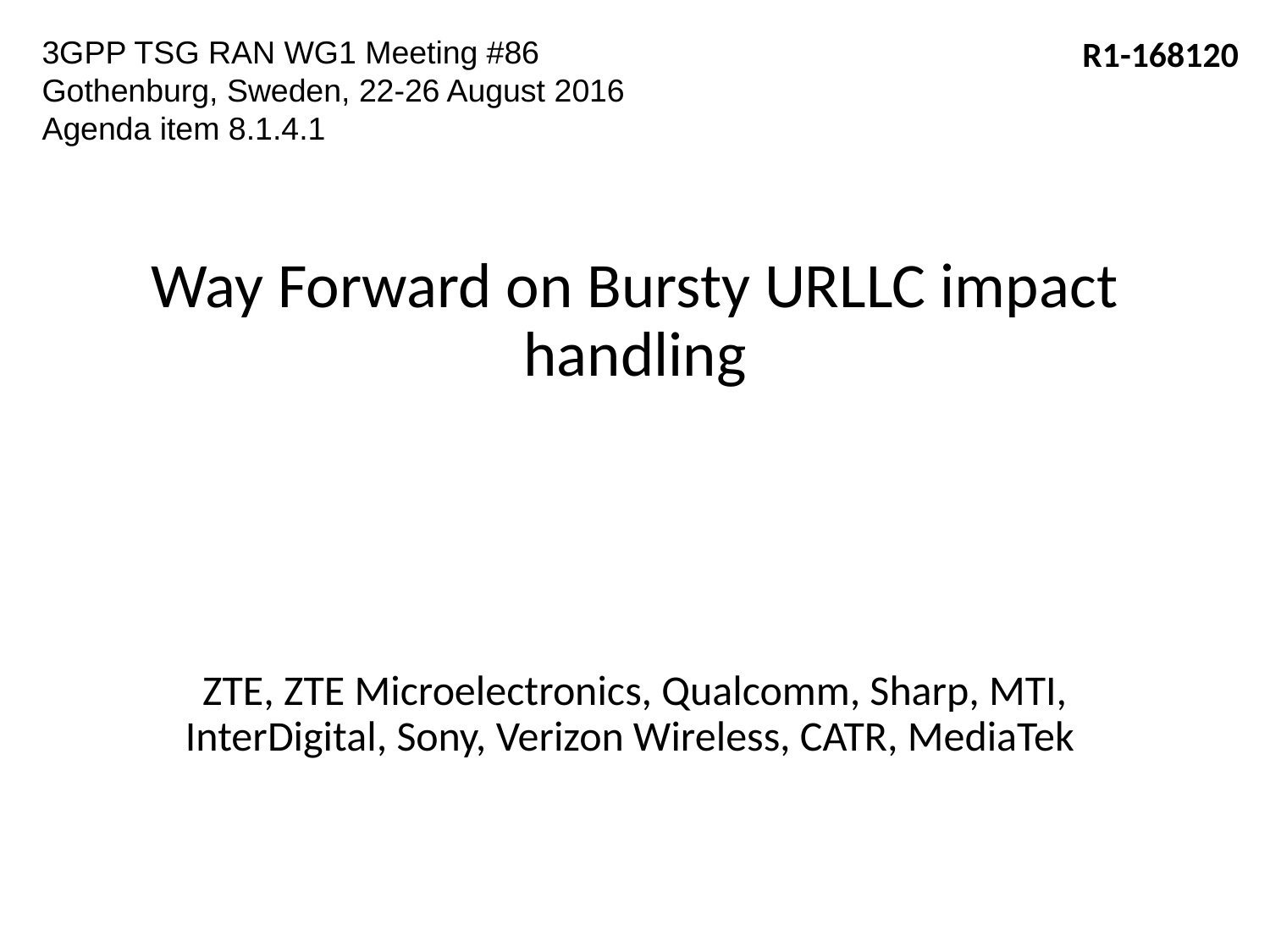

R1-168120
3GPP TSG RAN WG1 Meeting #86
Gothenburg, Sweden, 22-26 August 2016
Agenda item 8.1.4.1
# Way Forward on Bursty URLLC impact handling
ZTE, ZTE Microelectronics, Qualcomm, Sharp, MTI, InterDigital, Sony, Verizon Wireless, CATR, MediaTek